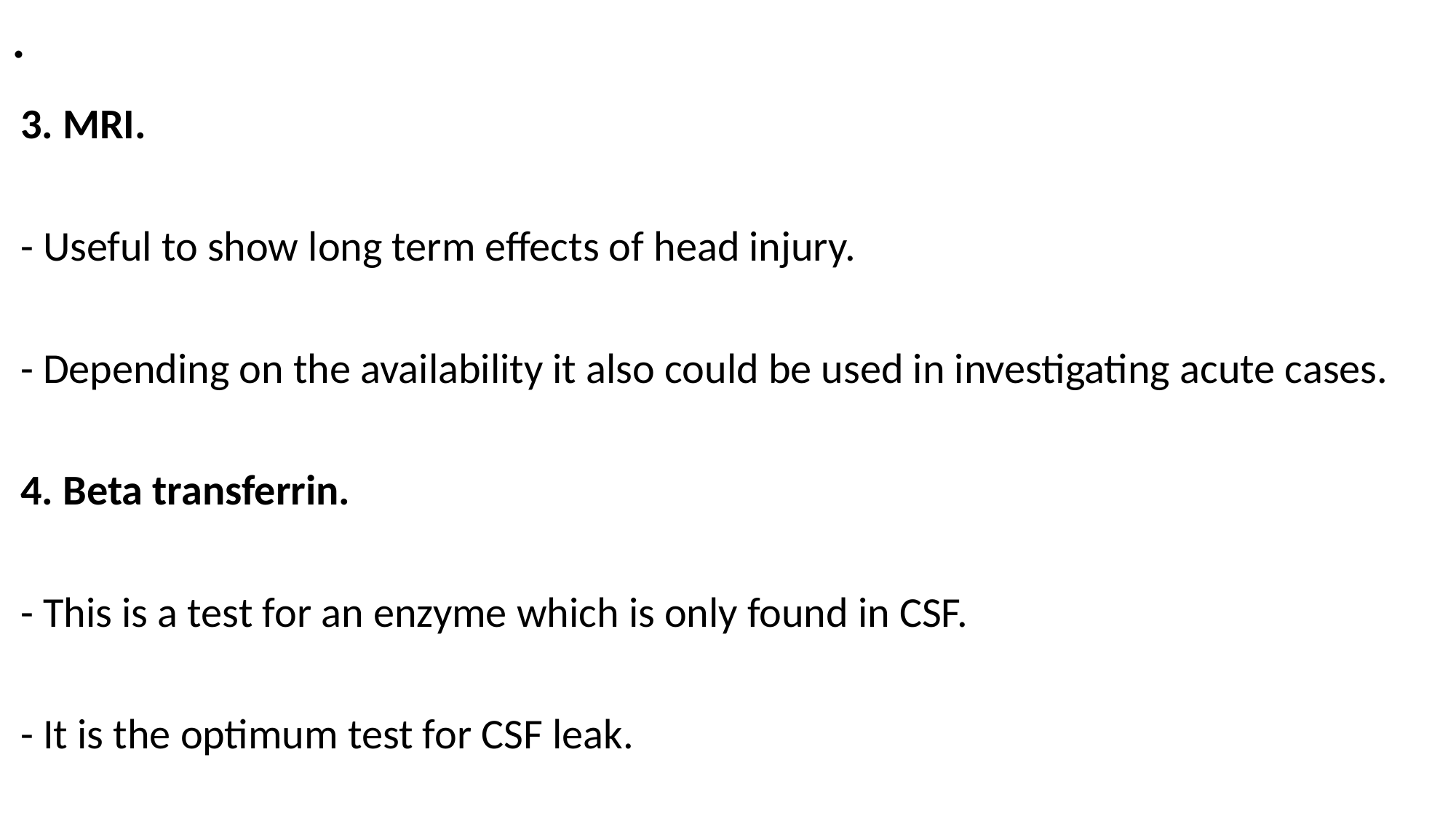

# .
 3. MRI.

 - Useful to show long term effects of head injury.

 - Depending on the availability it also could be used in investigating acute cases.

 4. Beta transferrin.

 - This is a test for an enzyme which is only found in CSF.

 - It is the optimum test for CSF leak.